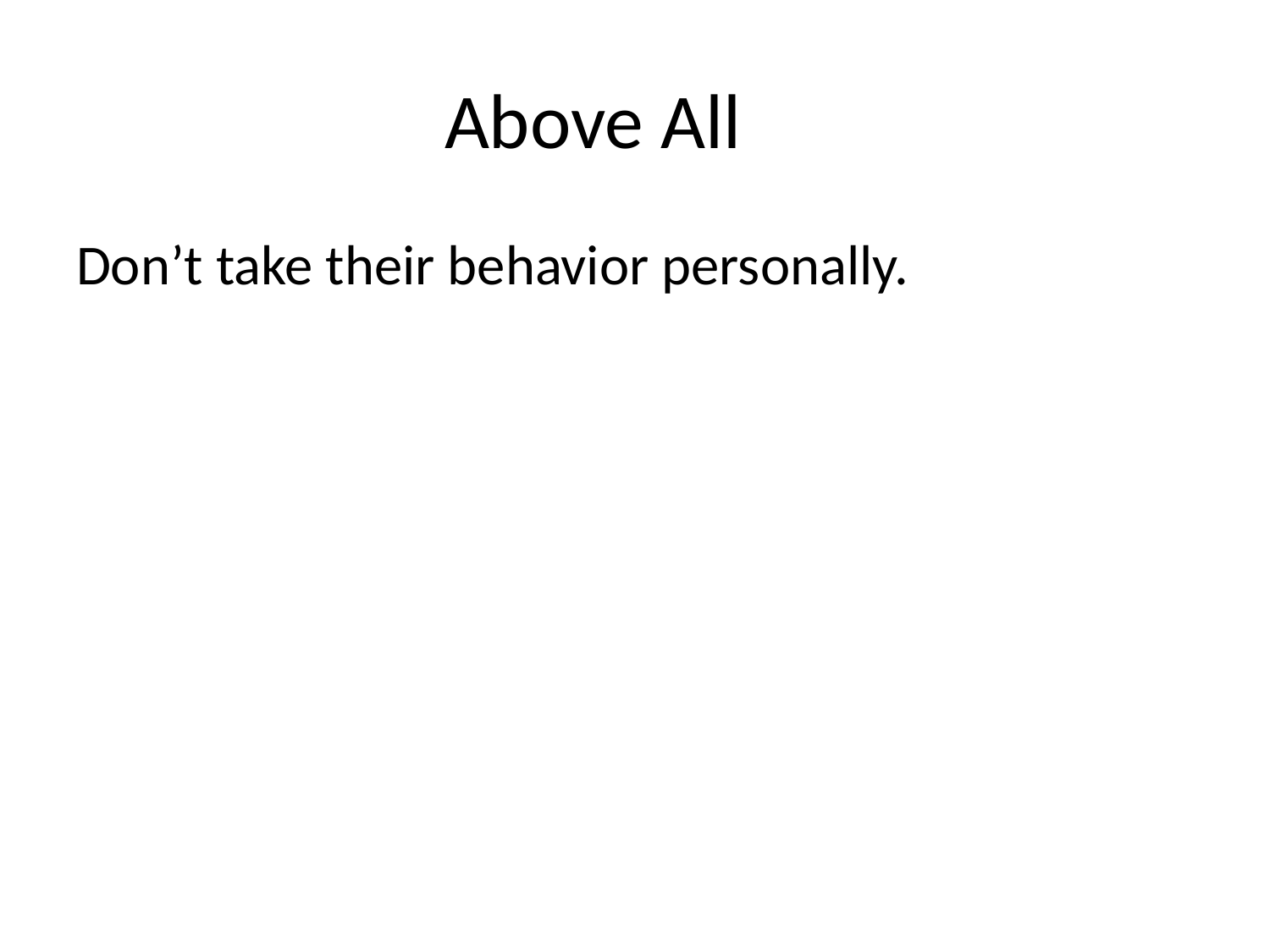

# Above All
Don’t take their behavior personally.